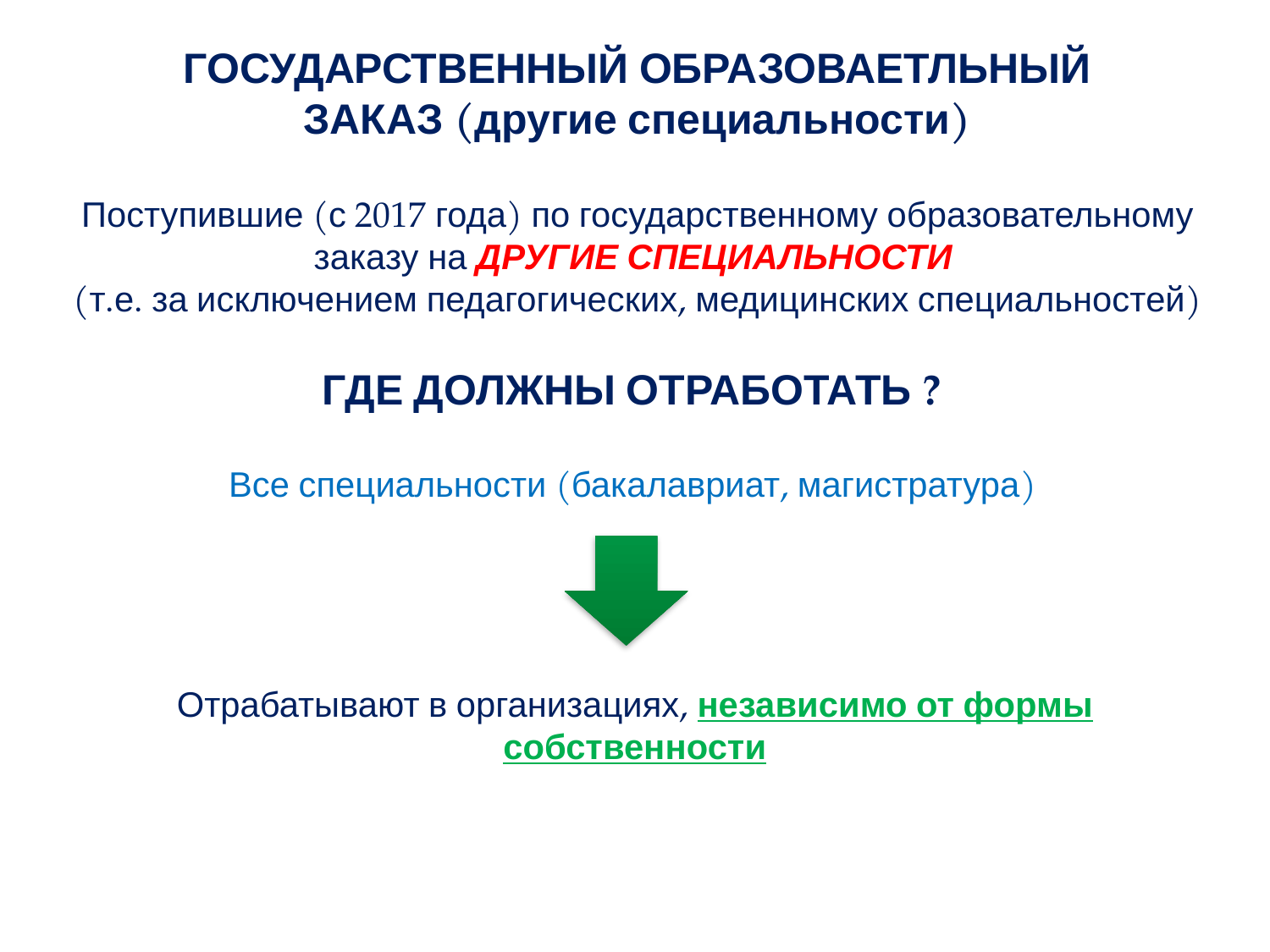

ГОСУДАРСТВЕННЫЙ ОБРАЗОВАЕТЛЬНЫЙ ЗАКАЗ (другие специальности)
Поступившие (с 2017 года) по государственному образовательному заказу на ДРУГИЕ СПЕЦИАЛЬНОСТИ
(т.е. за исключением педагогических, медицинских специальностей)
ГДЕ ДОЛЖНЫ ОТРАБОТАТЬ ?
Все специальности (бакалавриат, магистратура)

Отрабатывают в организациях, независимо от формы собственности